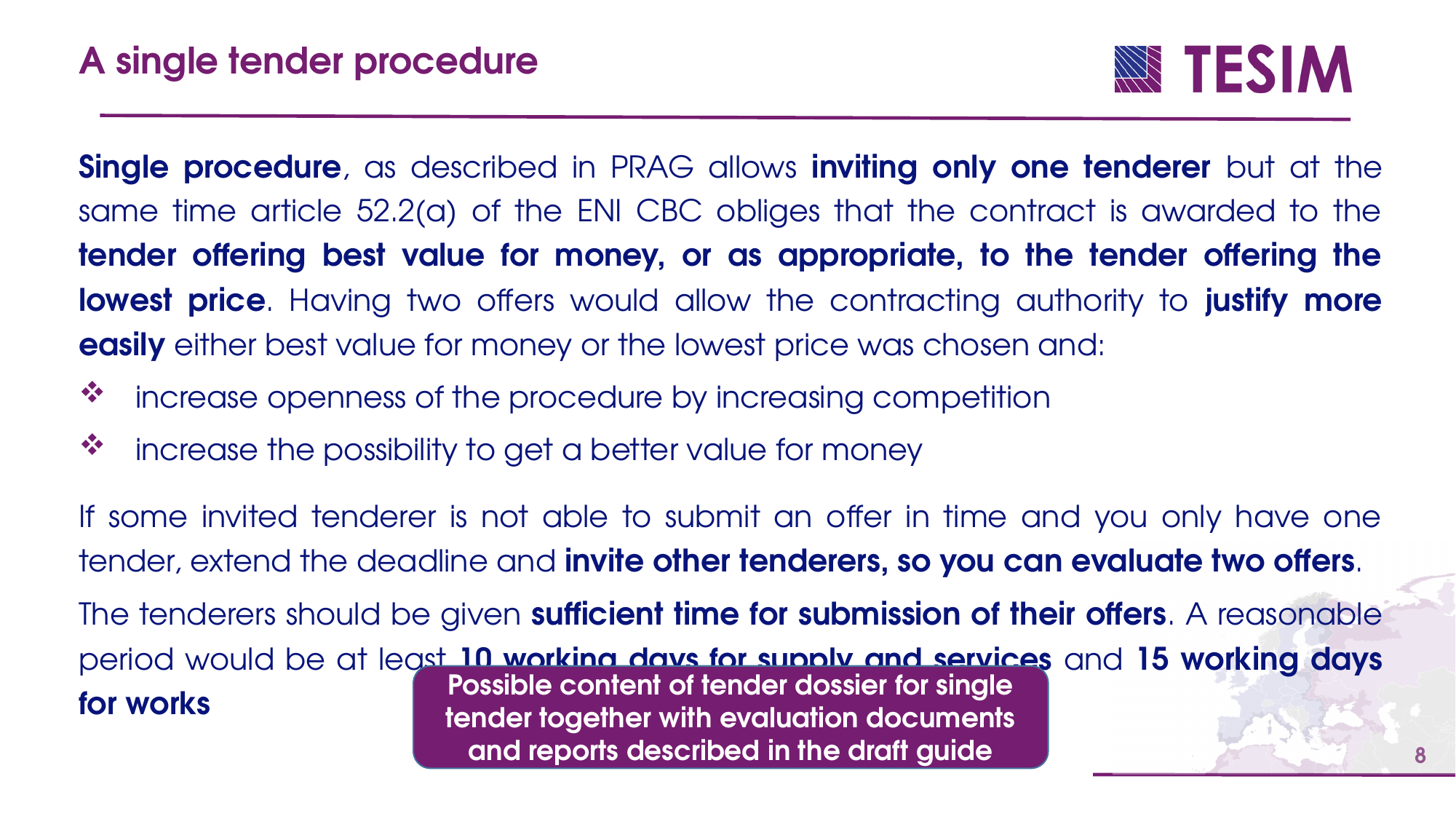

A single tender procedure
Single procedure, as described in PRAG allows inviting only one tenderer but at the same time article 52.2(a) of the ENI CBC obliges that the contract is awarded to the tender offering best value for money, or as appropriate, to the tender offering the lowest price. Having two offers would allow the contracting authority to justify more easily either best value for money or the lowest price was chosen and:
increase openness of the procedure by increasing competition
increase the possibility to get a better value for money

If some invited tenderer is not able to submit an offer in time and you only have one tender, extend the deadline and invite other tenderers, so you can evaluate two offers.
The tenderers should be given sufficient time for submission of their offers. A reasonable period would be at least 10 working days for supply and services and 15 working days for works

Possible content of tender dossier for single tender together with evaluation documents and reports described in the draft guide